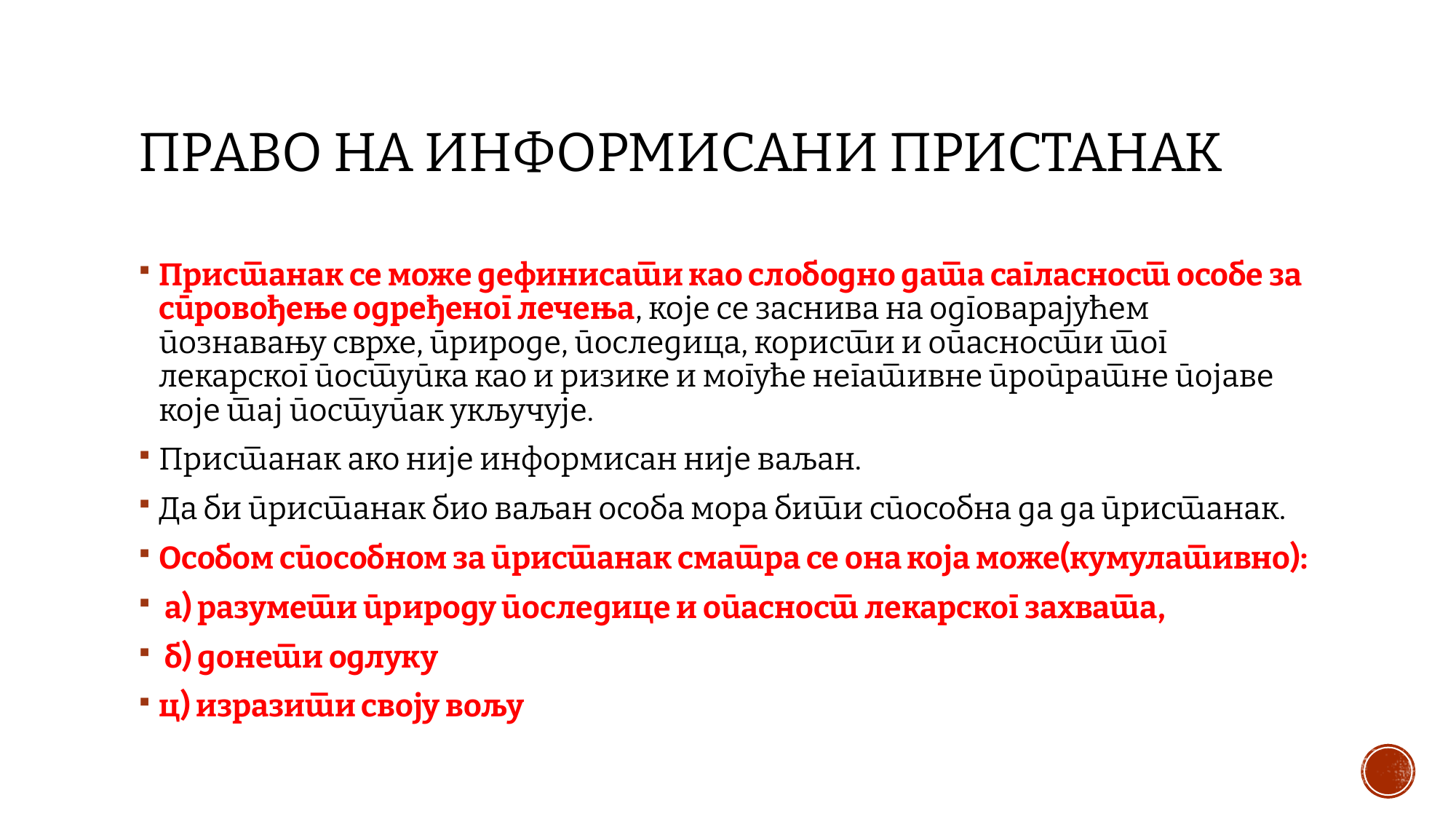

# Право на информисани пристанак
Пристанак се може дефинисати као слободно дата сагласност особе за спровођење одређеног лечења, које се заснива на одговарајућем познавању сврхе, природе, последица, користи и опасности тог лекарског поступка као и ризике и могуће негативне пропратне појаве које тај поступак укључује.
Пристанак ако није информисан није ваљан.
Да би пристанак био ваљан особа мора бити способна да да пристанак.
Особом способном за пристанак сматра се она која може(кумулативно):
 а) разумети природу последице и опасност лекарског захвата,
 б) донети одлуку
ц) изразити своју вољу